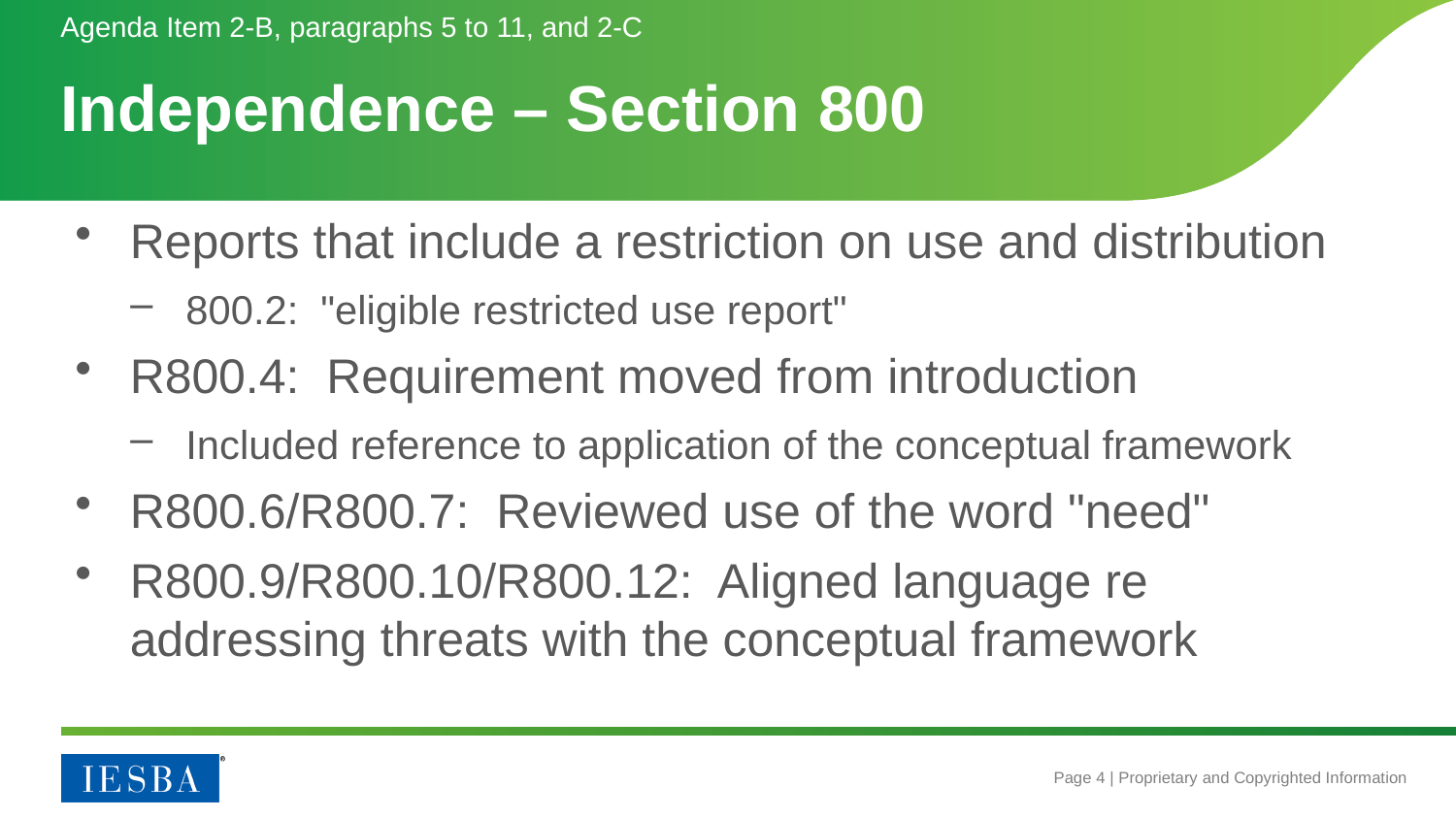

Agenda Item 2-B, paragraphs 5 to 11, and 2-C

# Independence – Section 800
Reports that include a restriction on use and distribution
800.2:  "eligible restricted use report"
R800.4:  Requirement moved from introduction
Included reference to application of the conceptual framework
R800.6/R800.7:  Reviewed use of the word "need"
R800.9/R800.10/R800.12:  Aligned language re addressing threats with the conceptual framework